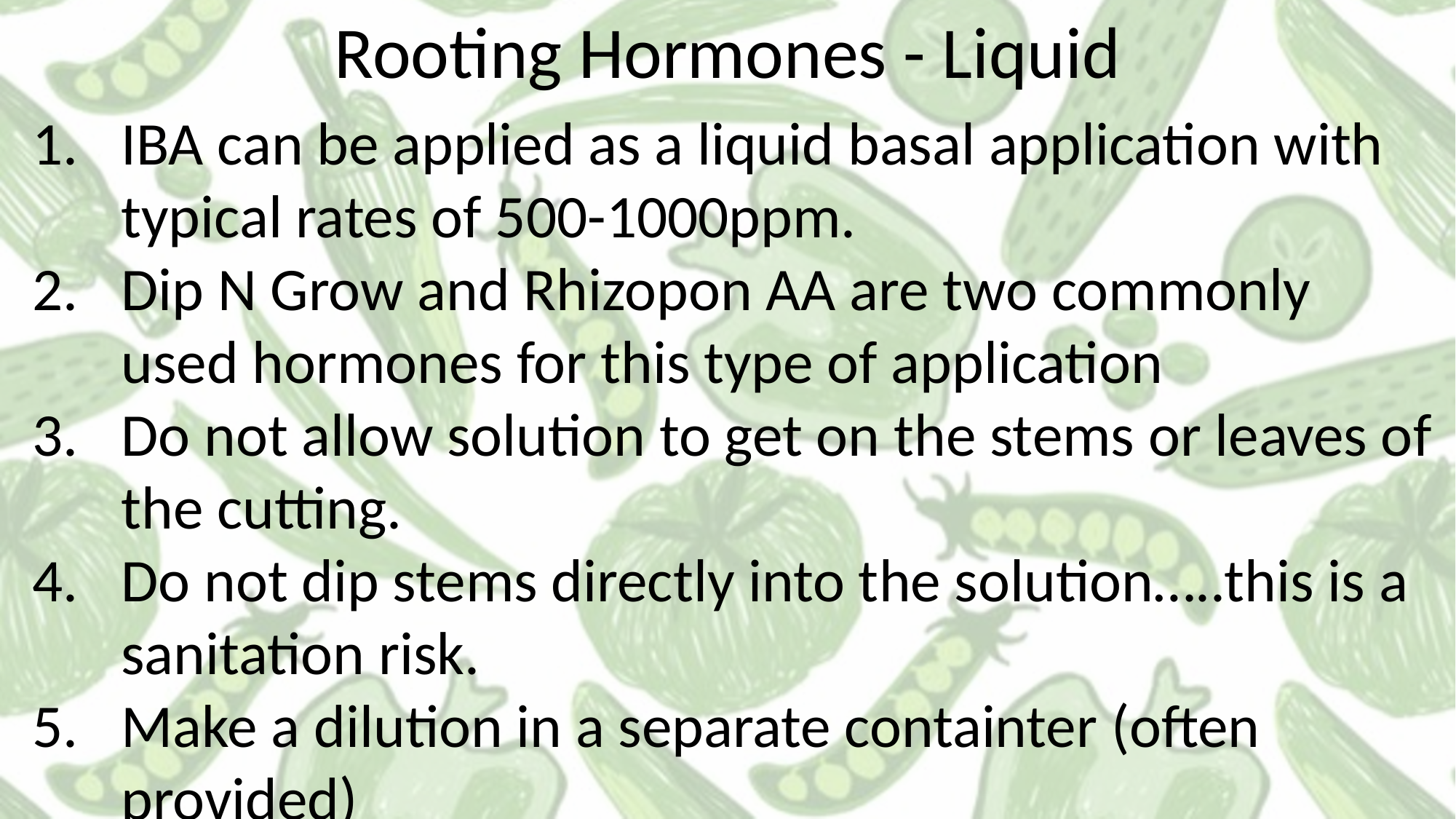

Rooting Hormones - Liquid
IBA can be applied as a liquid basal application with typical rates of 500-1000ppm.
Dip N Grow and Rhizopon AA are two commonly used hormones for this type of application
Do not allow solution to get on the stems or leaves of the cutting.
Do not dip stems directly into the solution…..this is a sanitation risk.
Make a dilution in a separate containter (often provided)